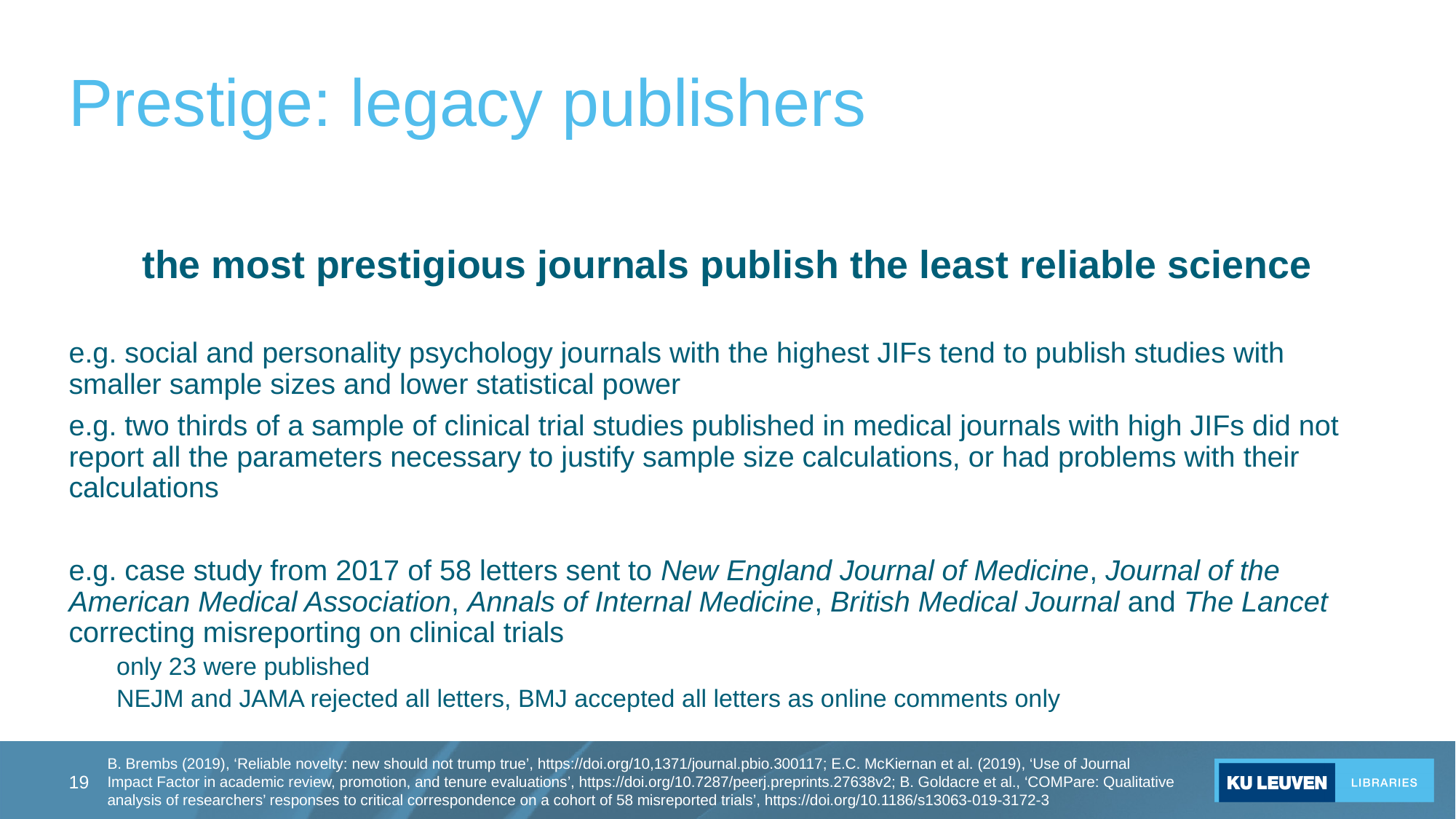

# Prestige: legacy publishers
the most prestigious journals publish the least reliable science

e.g. social and personality psychology journals with the highest JIFs tend to publish studies with smaller sample sizes and lower statistical power
e.g. two thirds of a sample of clinical trial studies published in medical journals with high JIFs did not report all the parameters necessary to justify sample size calculations, or had problems with their calculations

e.g. case study from 2017 of 58 letters sent to New England Journal of Medicine, Journal of the American Medical Association, Annals of Internal Medicine, British Medical Journal and The Lancet correcting misreporting on clinical trials
only 23 were published
NEJM and JAMA rejected all letters, BMJ accepted all letters as online comments only

19
B. Brembs (2019), ‘Reliable novelty: new should not trump true’, https://doi.org/10,1371/journal.pbio.300117; E.C. McKiernan et al. (2019), ‘Use of Journal Impact Factor in academic review, promotion, and tenure evaluations’, https://doi.org/10.7287/peerj.preprints.27638v2; B. Goldacre et al., ‘COMPare: Qualitative analysis of researchers’ responses to critical correspondence on a cohort of 58 misreported trials’, https://doi.org/10.1186/s13063-019-3172-3